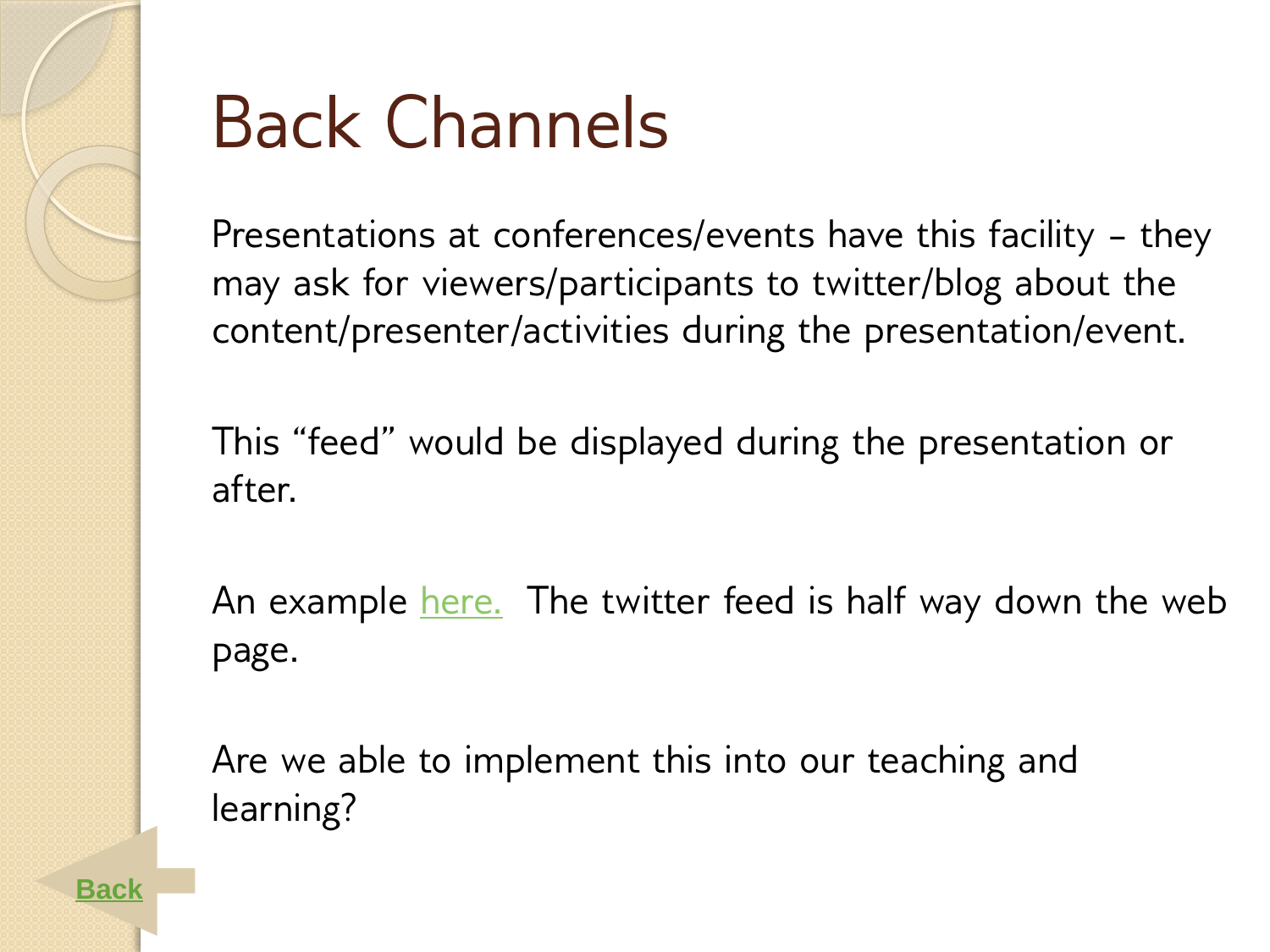

# Back Channels
Presentations at conferences/events have this facility – they may ask for viewers/participants to twitter/blog about the content/presenter/activities during the presentation/event.

This “feed” would be displayed during the presentation or after.

An example here.  The twitter feed is half way down the web page.

Are we able to implement this into our teaching and learning?

Back